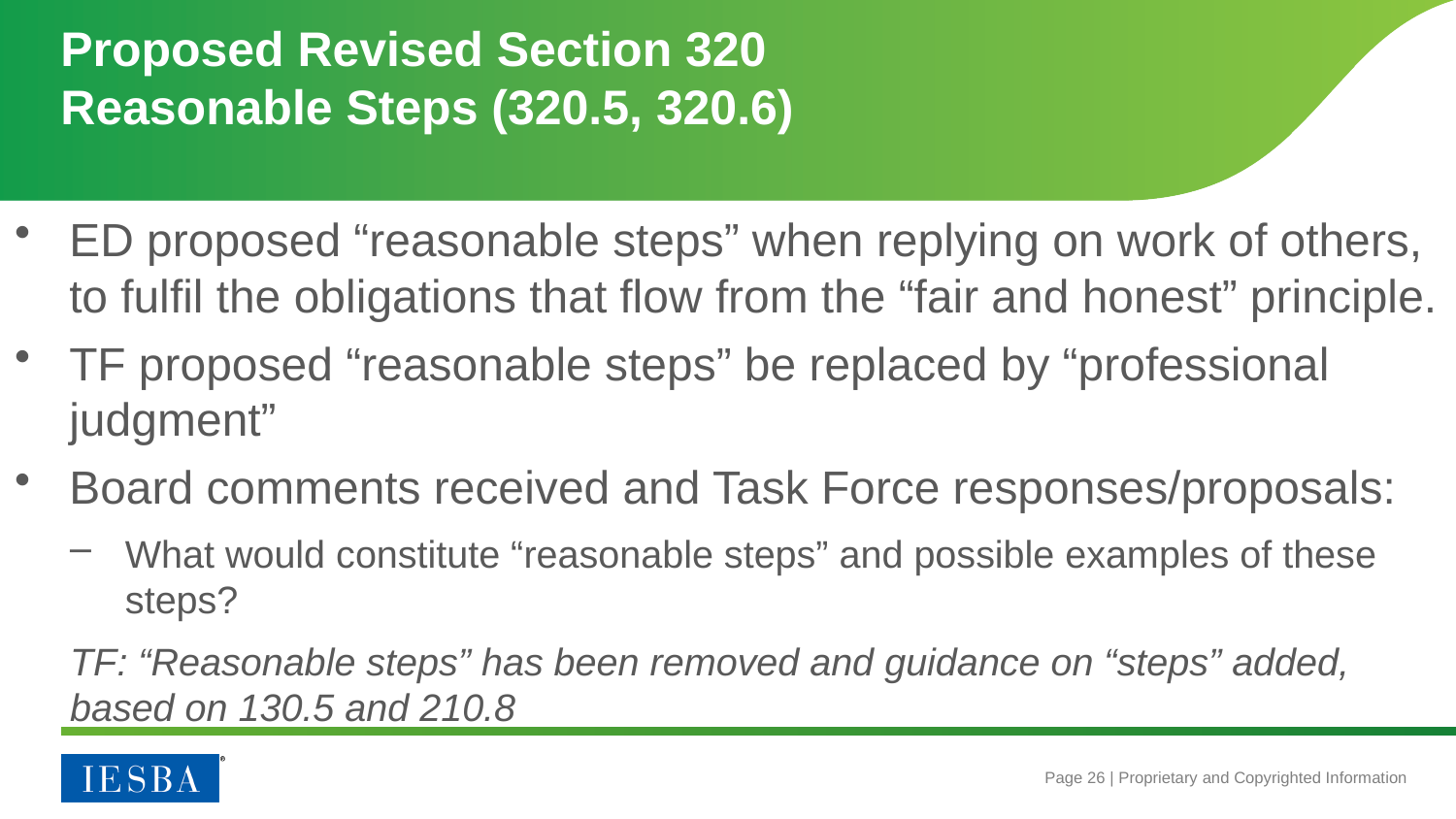

# Proposed Revised Section 320 Reasonable Steps (320.5, 320.6)
ED proposed “reasonable steps” when replying on work of others, to fulfil the obligations that flow from the “fair and honest” principle.
TF proposed “reasonable steps” be replaced by “professional judgment”
Board comments received and Task Force responses/proposals:
What would constitute “reasonable steps” and possible examples of these steps?
TF: “Reasonable steps” has been removed and guidance on “steps” added, based on 130.5 and 210.8